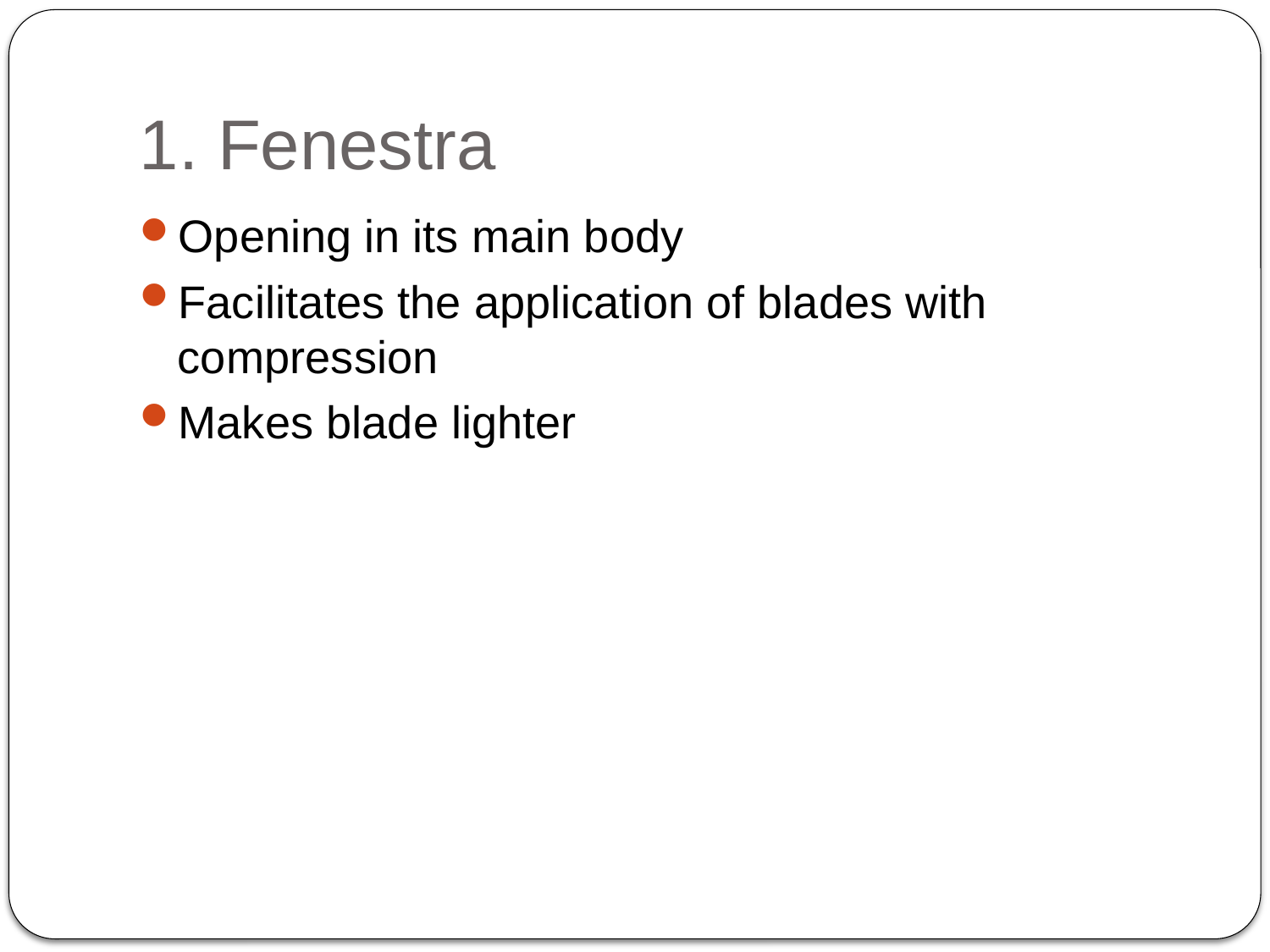

# 1. Fenestra
Opening in its main body
Facilitates the application of blades with compression
Makes blade lighter